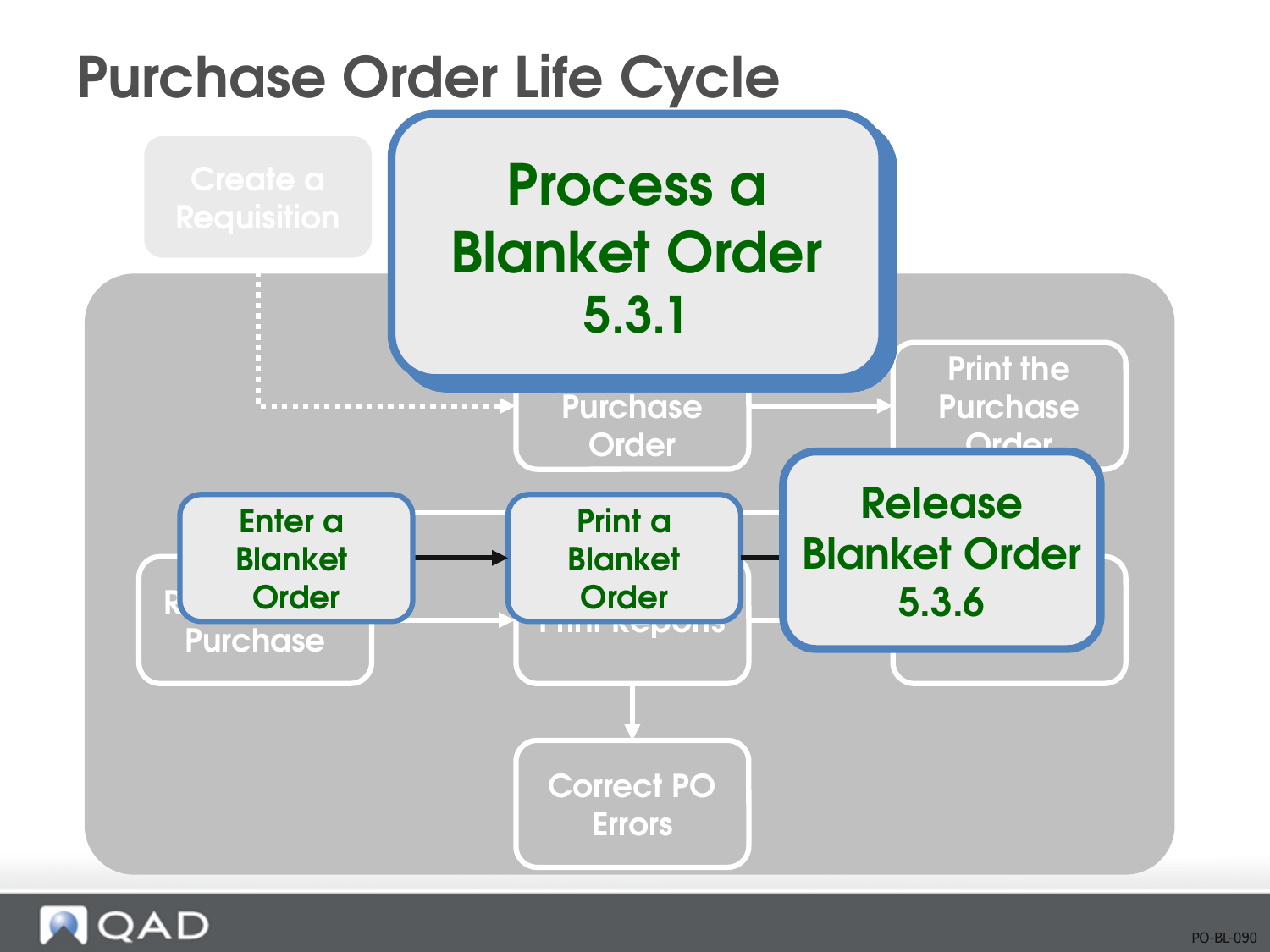

# Purchase Order Life Cycle
Process a Blanket Order
5.3.1
Create a
Requisition
Process
Blanket Order

Create the
Purchase Order
Print the
Purchase Order
Receive the
Purchase
Print Reports
Return the
Purchase
Correct PO Errors
Release
Blanket Order
5.3.6
Enter a
Blanket
Order
Print a
Blanket
Order
Release a
Blanket
Order
PO-BL-090